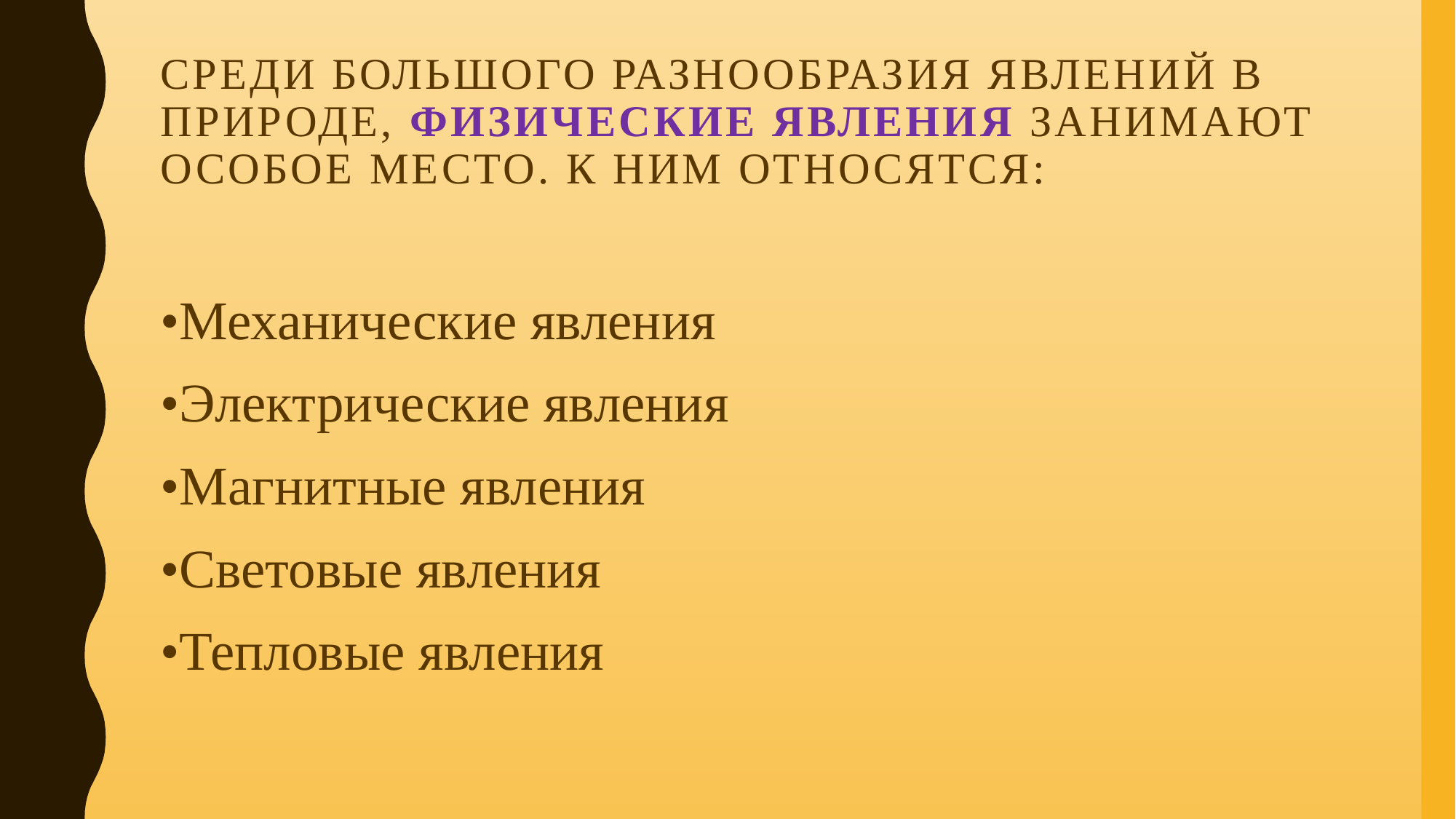

# Среди большого разнообразия явлений в природе, физические явления занимают особое место. К ним относятся:
•Механические явления
•Электрические явления
•Магнитные явления
•Световые явления
•Тепловые явления